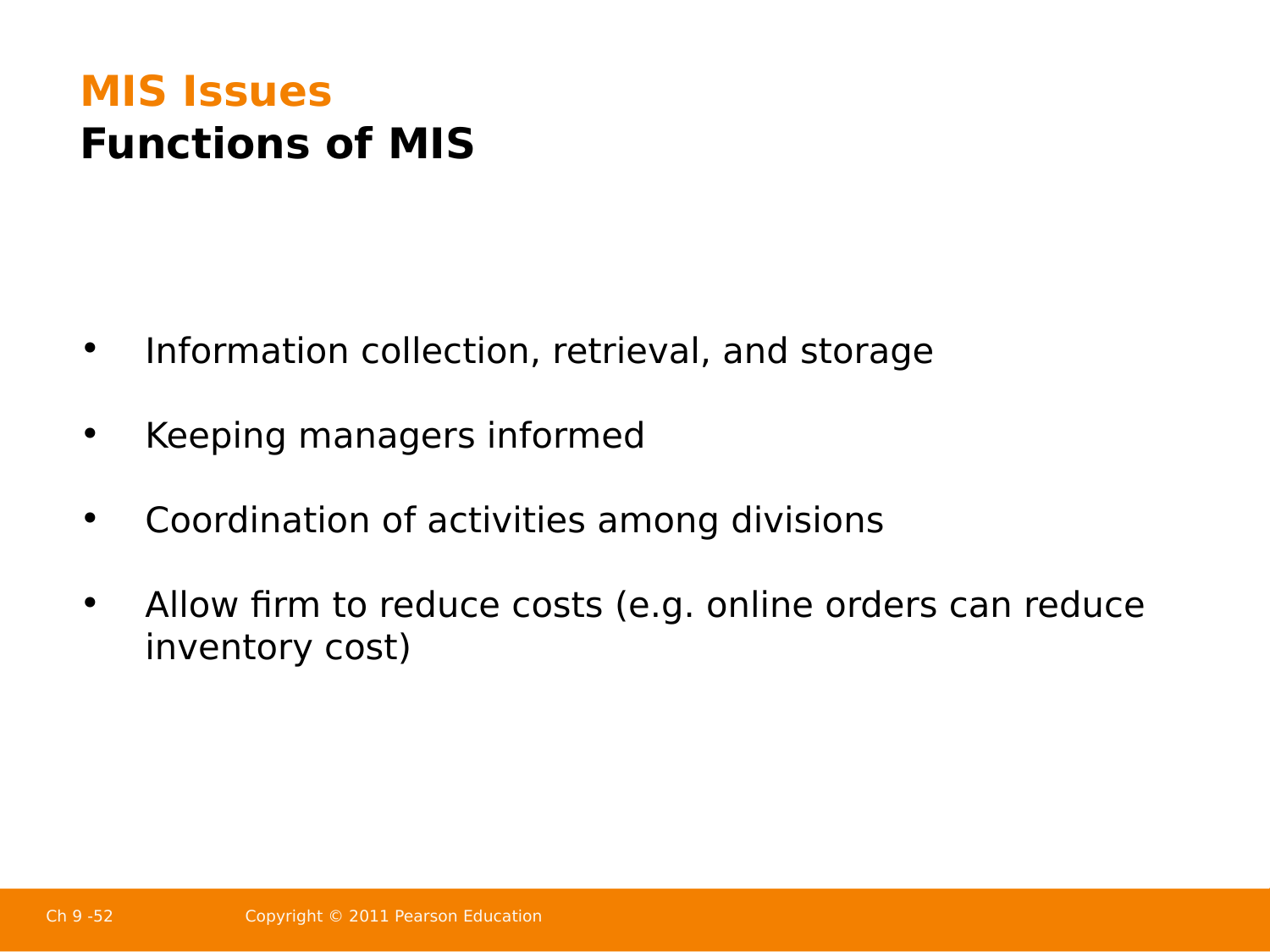

MIS Issues
Functions of MIS
Information collection, retrieval, and storage

Keeping managers informed

Coordination of activities among divisions

Allow firm to reduce costs (e.g. online orders can reduce inventory cost)
Ch 9 -52
Copyright © 2011 Pearson Education